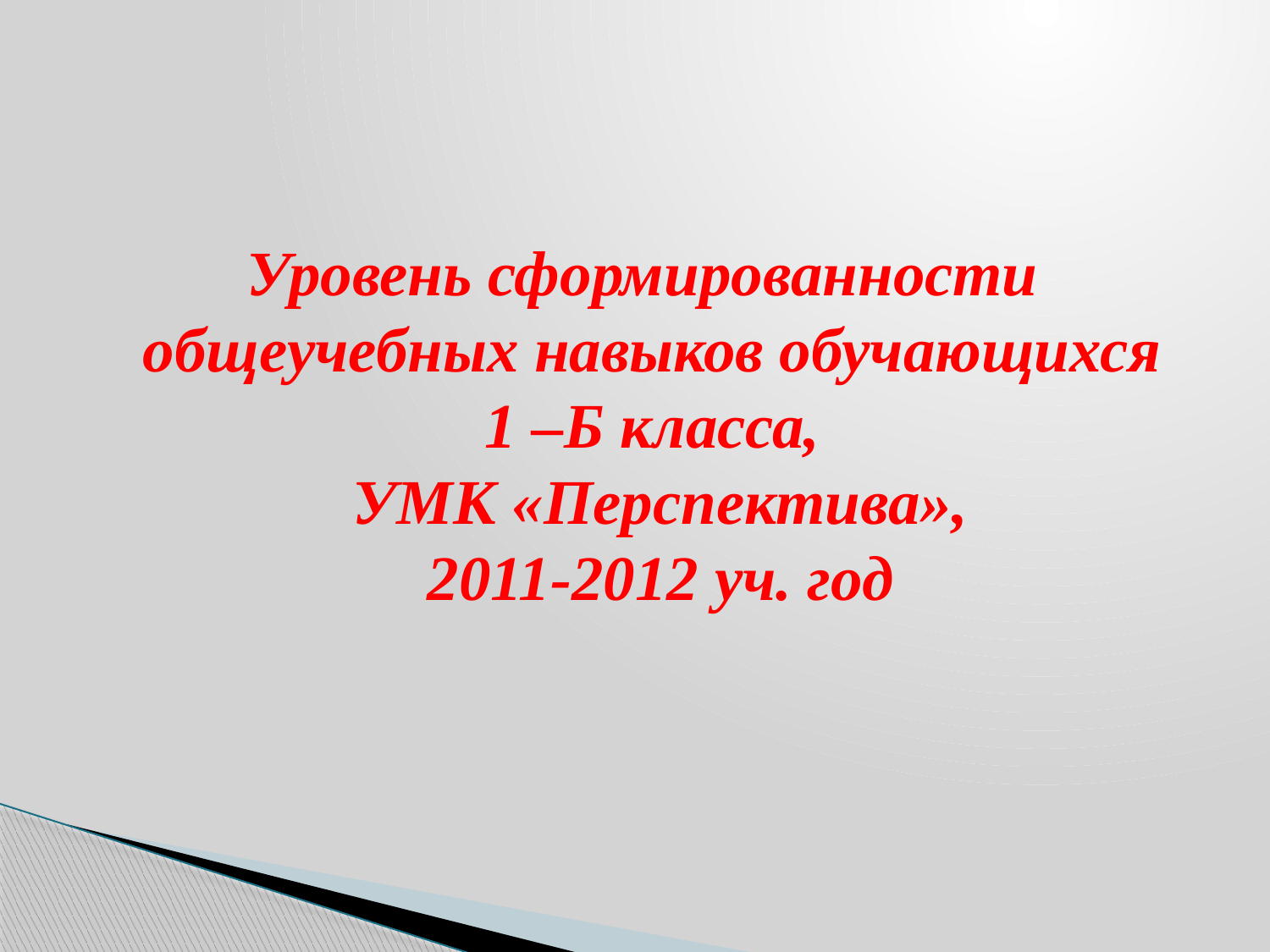

Уровень сформированности общеучебных навыков обучающихся
1 –Б класса,
УМК «Перспектива»,
2011-2012 уч. год